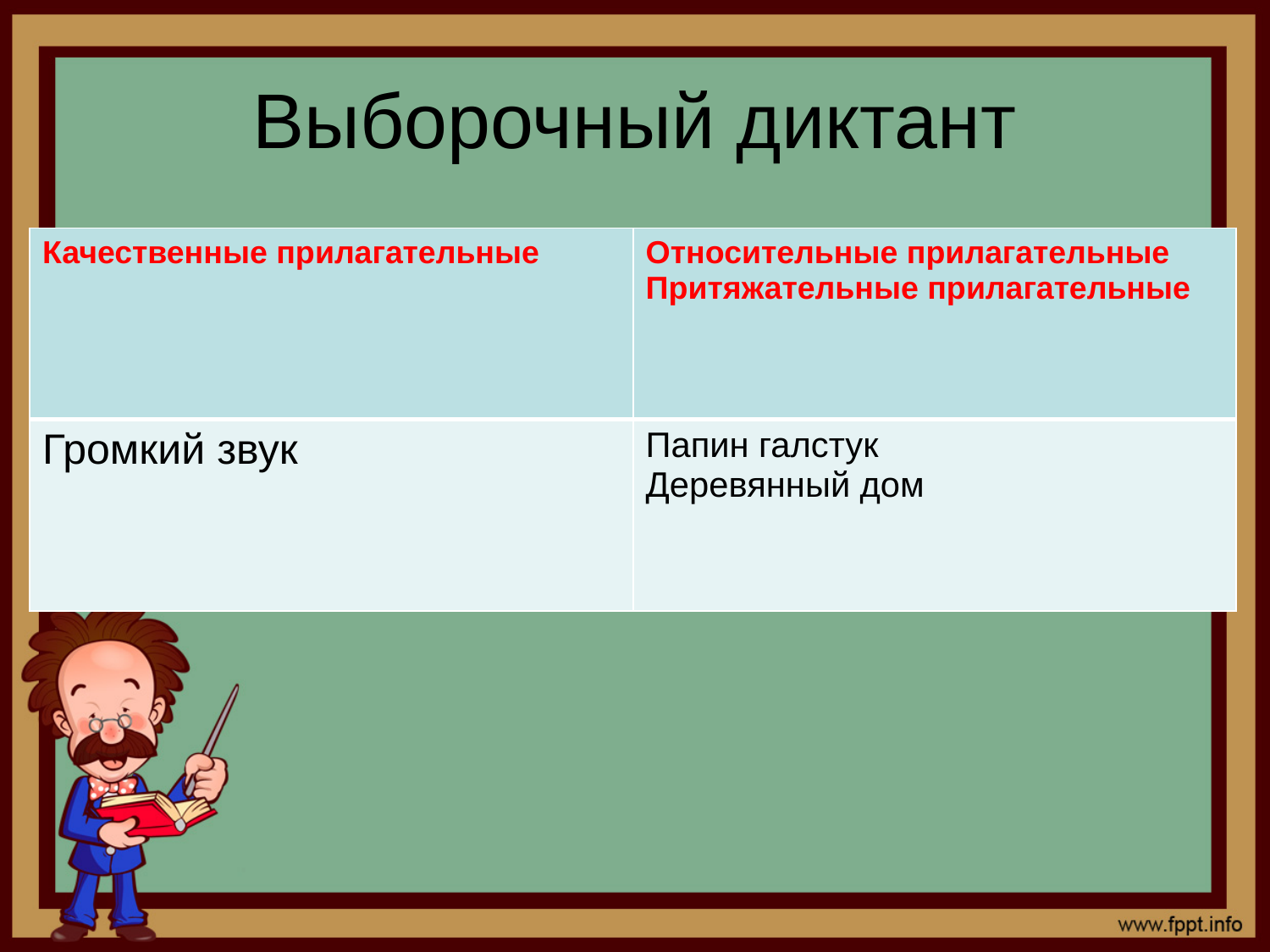

# Выборочный диктант
| Качественные прилагательные | Относительные прилагательные Притяжательные прилагательные |
| --- | --- |
| Громкий звук | Папин галстук Деревянный дом |